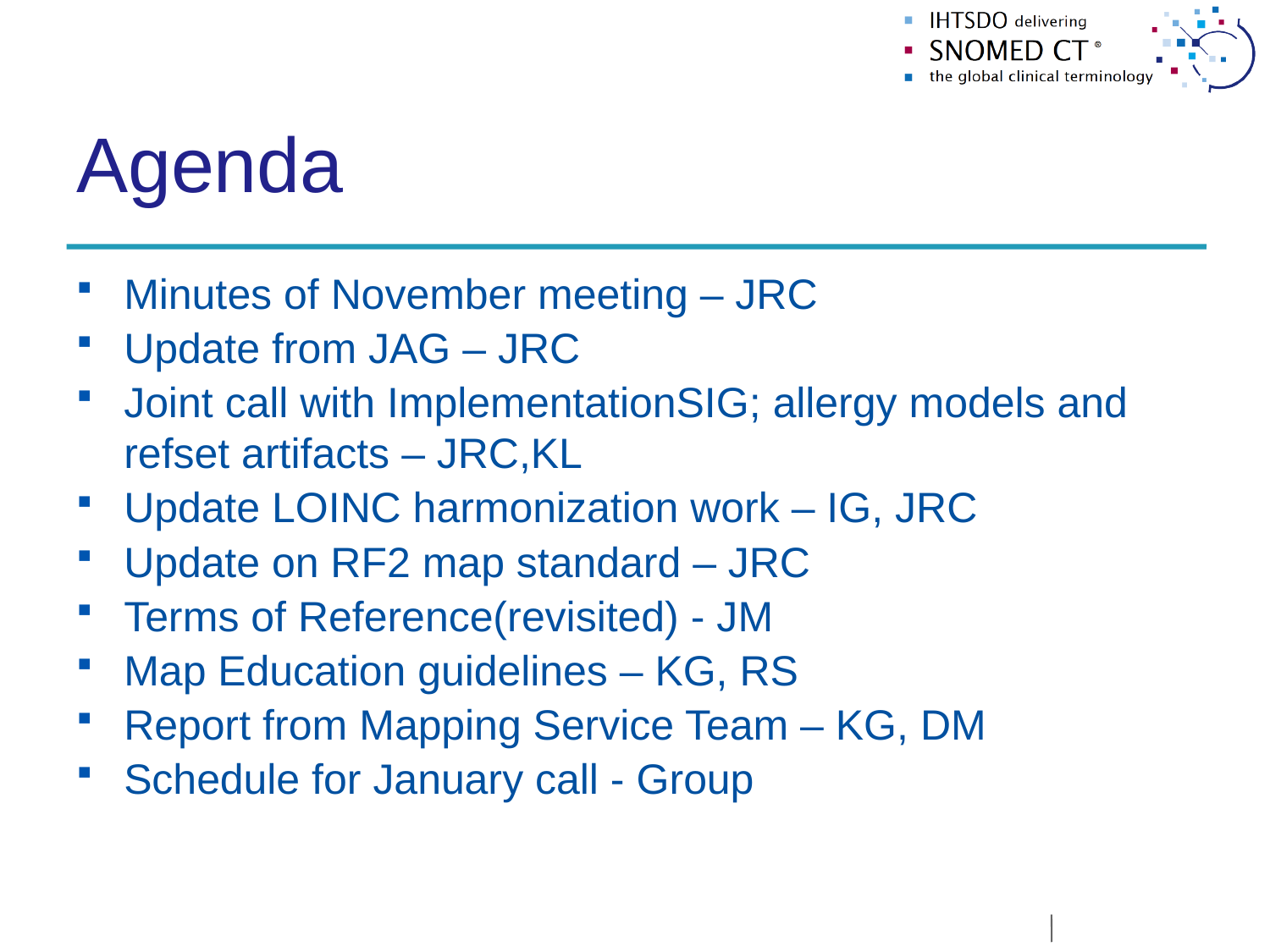

# Agenda
Minutes of November meeting – JRC
Update from JAG – JRC
Joint call with ImplementationSIG; allergy models and refset artifacts – JRC,KL
Update LOINC harmonization work – IG, JRC
Update on RF2 map standard – JRC
Terms of Reference(revisited) - JM
Map Education guidelines – KG, RS
Report from Mapping Service Team – KG, DM
Schedule for January call - Group